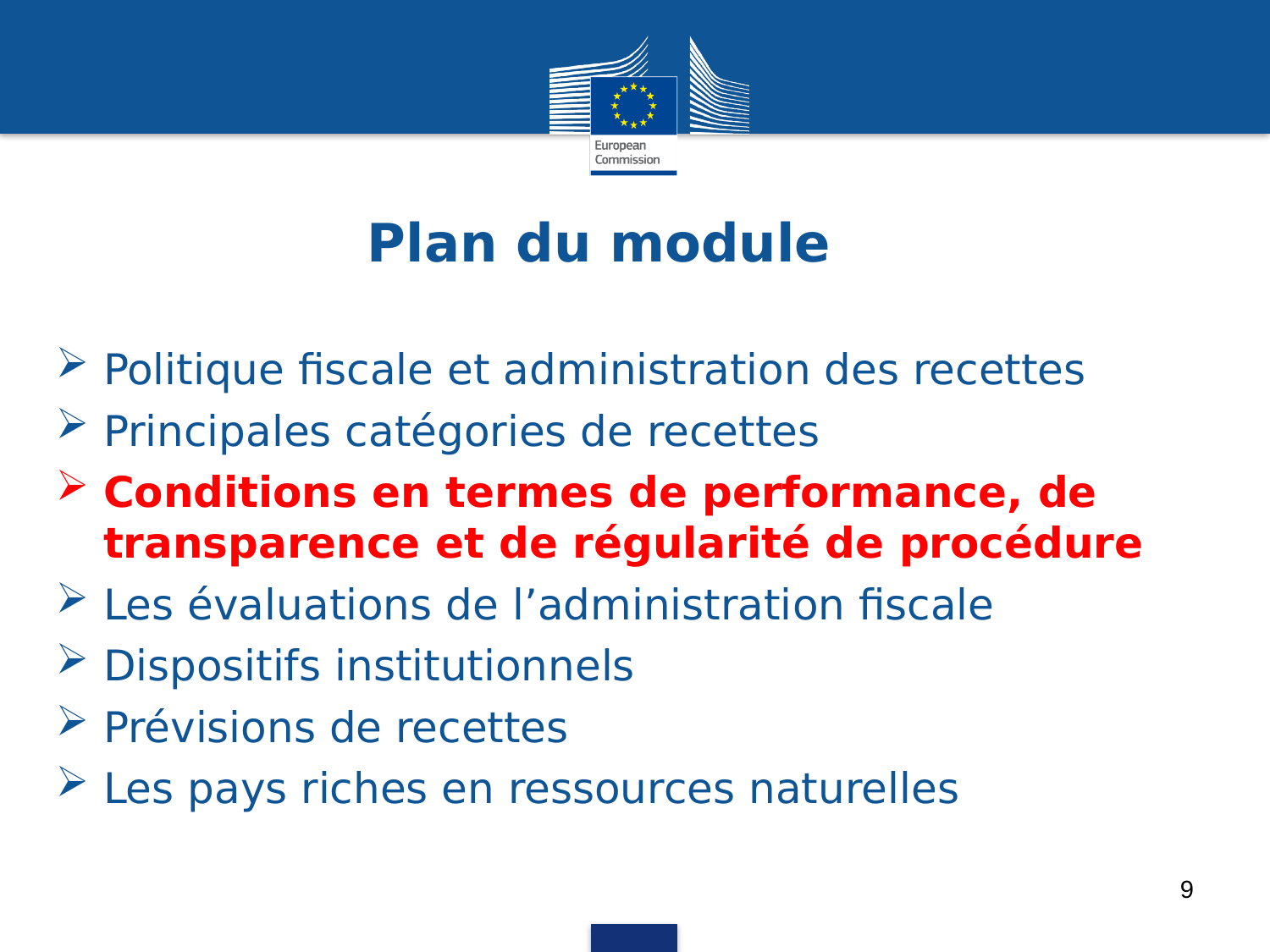

Plan du module
Politique fiscale et administration des recettes
Principales catégories de recettes
Conditions en termes de performance, de transparence et de régularité de procédure
Les évaluations de l’administration fiscale
Dispositifs institutionnels
Prévisions de recettes
Les pays riches en ressources naturelles

9